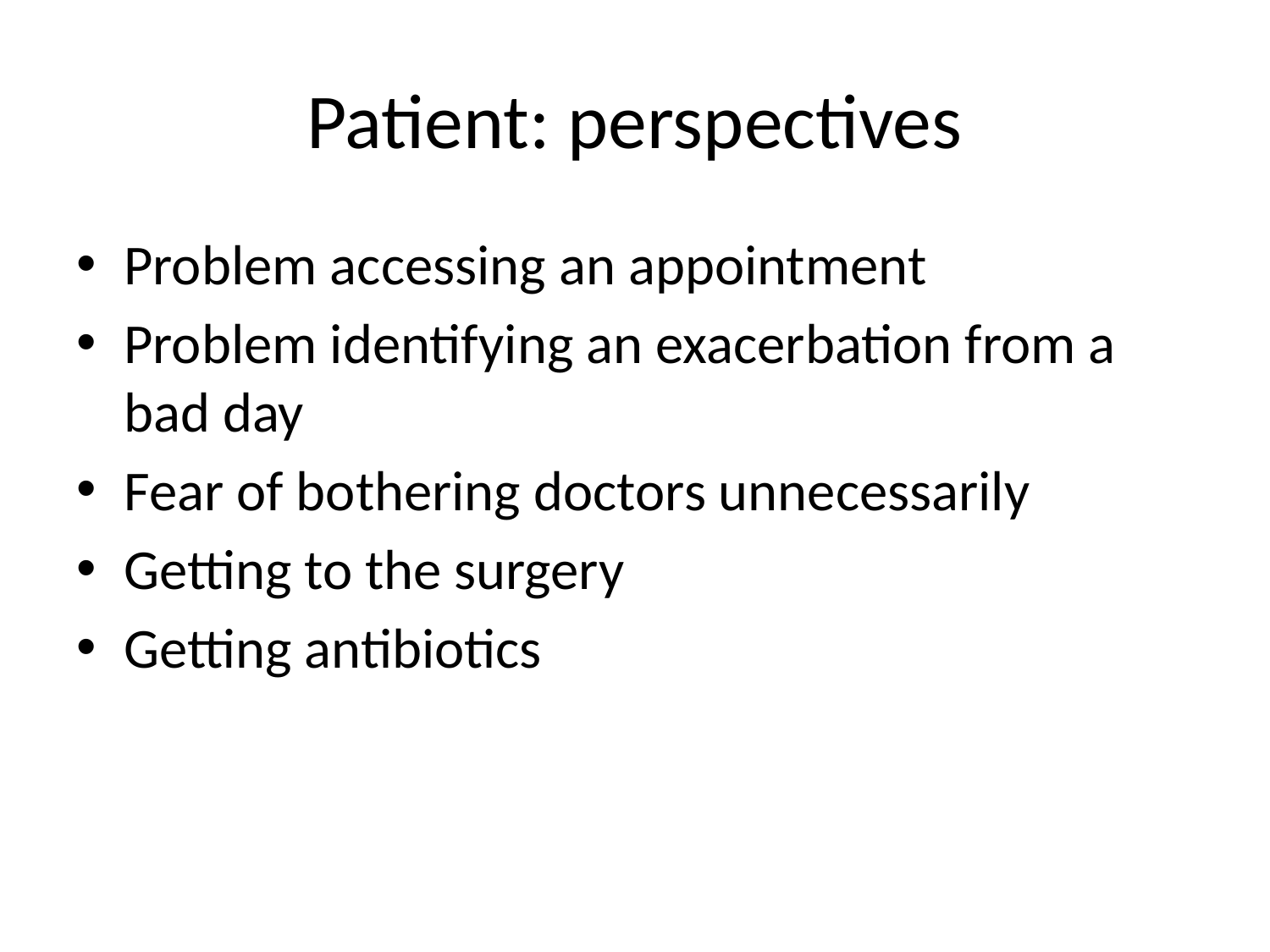

# Patient: perspectives
Problem accessing an appointment
Problem identifying an exacerbation from a bad day
Fear of bothering doctors unnecessarily
Getting to the surgery
Getting antibiotics